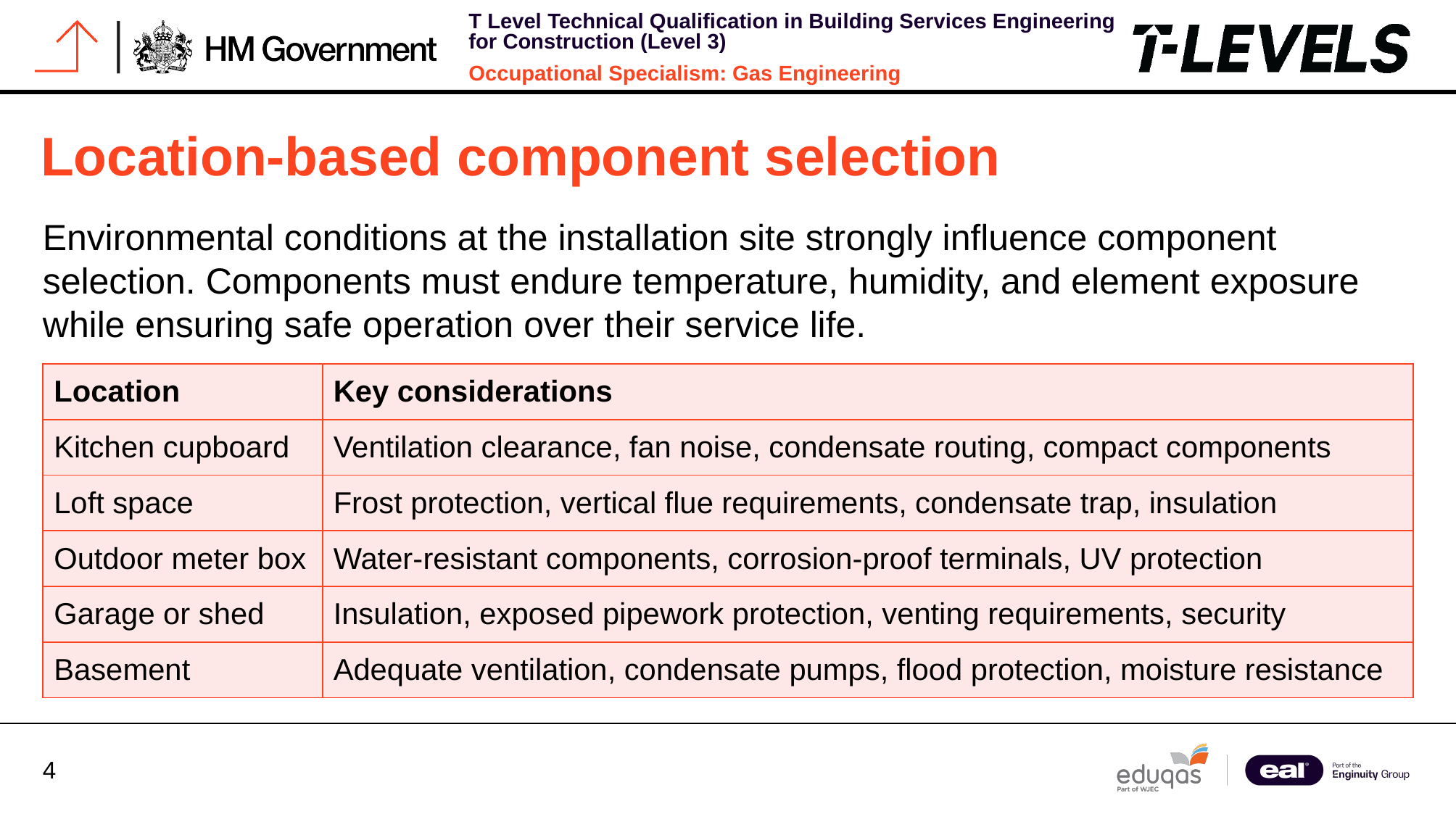

# Location-based component selection
Environmental conditions at the installation site strongly influence component selection. Components must endure temperature, humidity, and element exposure while ensuring safe operation over their service life.
| Location | Key considerations |
| --- | --- |
| Kitchen cupboard | Ventilation clearance, fan noise, condensate routing, compact components |
| Loft space | Frost protection, vertical flue requirements, condensate trap, insulation |
| Outdoor meter box | Water-resistant components, corrosion-proof terminals, UV protection |
| Garage or shed | Insulation, exposed pipework protection, venting requirements, security |
| Basement | Adequate ventilation, condensate pumps, flood protection, moisture resistance |